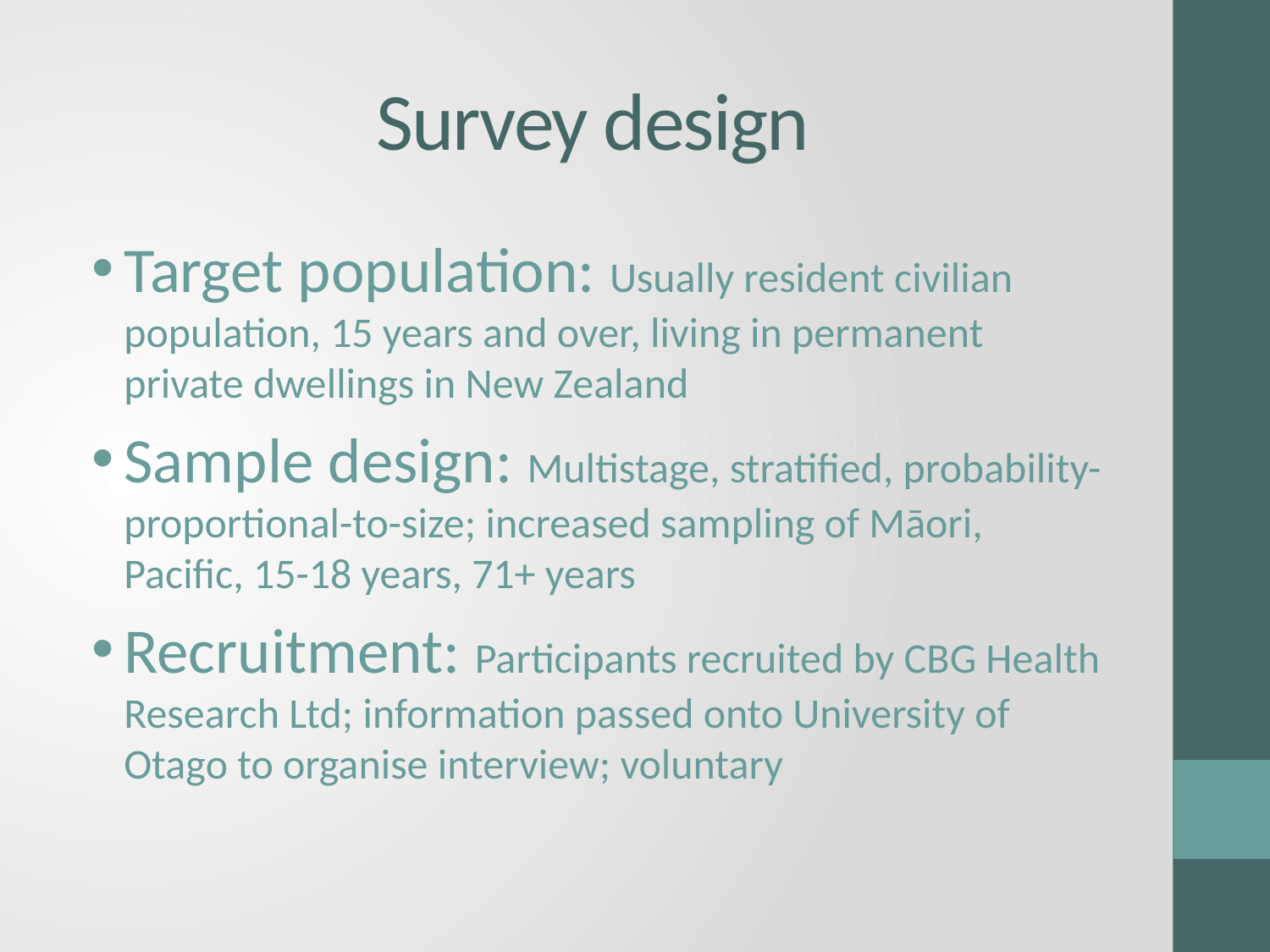

# Survey design
Target population: Usually resident civilian population, 15 years and over, living in permanent private dwellings in New Zealand
Sample design: Multistage, stratified, probability-proportional-to-size; increased sampling of Māori, Pacific, 15-18 years, 71+ years
Recruitment: Participants recruited by CBG Health Research Ltd; information passed onto University of Otago to organise interview; voluntary